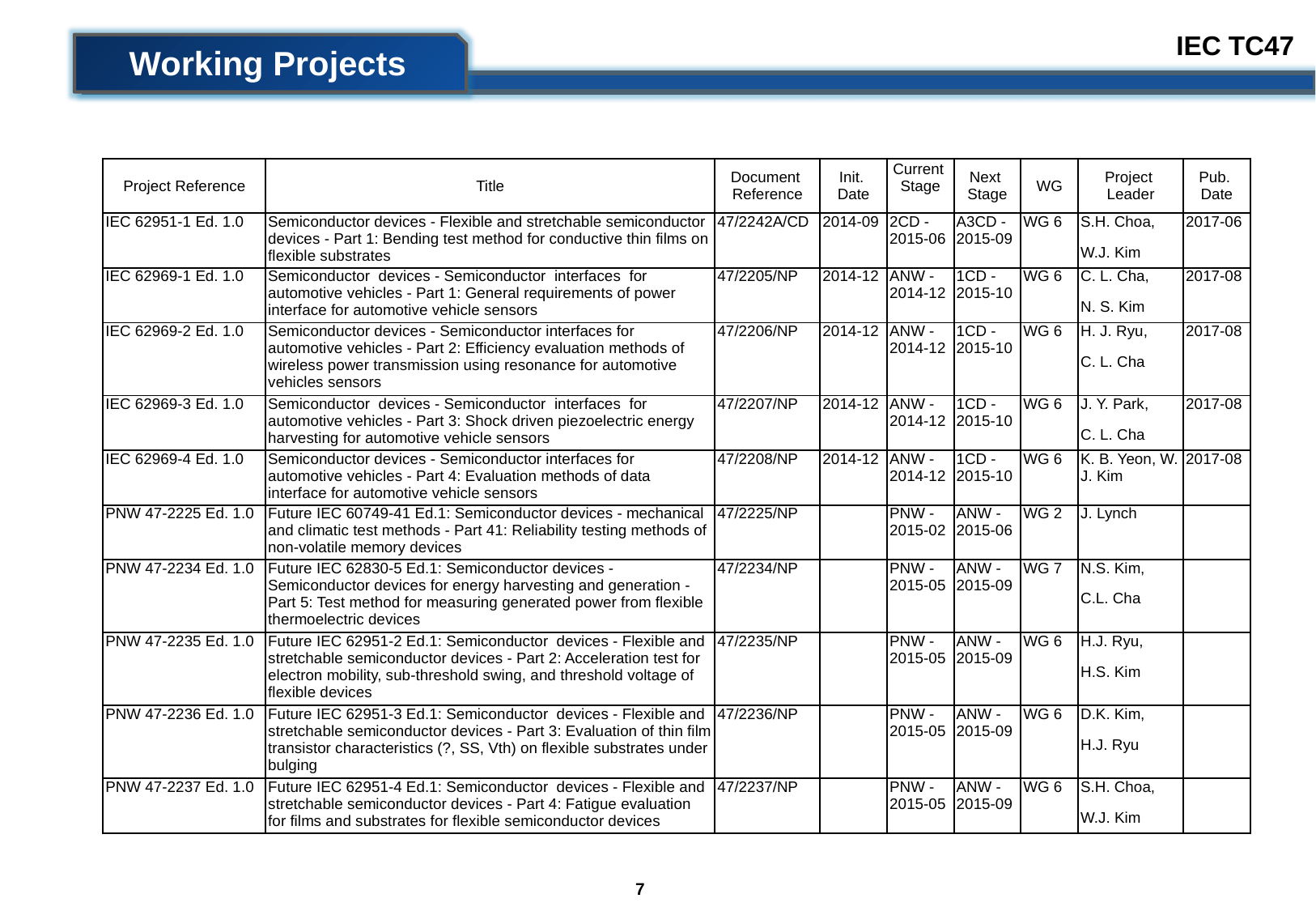

IEC TC47
Working Projects
| Project Reference | Title | Document Reference | Init. Date | Current Stage | Next Stage | WG | Project Leader | Pub. Date |
| --- | --- | --- | --- | --- | --- | --- | --- | --- |
| IEC 62951-1 Ed. 1.0 | Semiconductor devices - Flexible and stretchable semiconductor devices - Part 1: Bending test method for conductive thin films on flexible substrates | 47/2242A/CD | 2014-09 | 2CD - 2015-06 | A3CD - 2015-09 | WG 6 | S.H. Choa, W.J. Kim | 2017-06 |
| IEC 62969-1 Ed. 1.0 | Semiconductor devices - Semiconductor interfaces for automotive vehicles - Part 1: General requirements of power interface for automotive vehicle sensors | 47/2205/NP | 2014-12 | ANW - 2014-12 | 1CD - 2015-10 | WG 6 | C. L. Cha, N. S. Kim | 2017-08 |
| IEC 62969-2 Ed. 1.0 | Semiconductor devices - Semiconductor interfaces for automotive vehicles - Part 2: Efficiency evaluation methods of wireless power transmission using resonance for automotive vehicles sensors | 47/2206/NP | 2014-12 | ANW - 2014-12 | 1CD - 2015-10 | WG 6 | H. J. Ryu, C. L. Cha | 2017-08 |
| IEC 62969-3 Ed. 1.0 | Semiconductor devices - Semiconductor interfaces for automotive vehicles - Part 3: Shock driven piezoelectric energy harvesting for automotive vehicle sensors | 47/2207/NP | 2014-12 | ANW - 2014-12 | 1CD - 2015-10 | WG 6 | J. Y. Park, C. L. Cha | 2017-08 |
| IEC 62969-4 Ed. 1.0 | Semiconductor devices - Semiconductor interfaces for automotive vehicles - Part 4: Evaluation methods of data interface for automotive vehicle sensors | 47/2208/NP | 2014-12 | ANW - 2014-12 | 1CD - 2015-10 | WG 6 | K. B. Yeon, W. J. Kim | 2017-08 |
| PNW 47-2225 Ed. 1.0 | Future IEC 60749-41 Ed.1: Semiconductor devices - mechanical and climatic test methods - Part 41: Reliability testing methods of non-volatile memory devices | 47/2225/NP |  | PNW - 2015-02 | ANW - 2015-06 | WG 2 | J. Lynch |  |
| PNW 47-2234 Ed. 1.0 | Future IEC 62830-5 Ed.1: Semiconductor devices - Semiconductor devices for energy harvesting and generation - Part 5: Test method for measuring generated power from flexible thermoelectric devices | 47/2234/NP |  | PNW - 2015-05 | ANW - 2015-09 | WG 7 | N.S. Kim, C.L. Cha |  |
| PNW 47-2235 Ed. 1.0 | Future IEC 62951-2 Ed.1: Semiconductor devices - Flexible and stretchable semiconductor devices - Part 2: Acceleration test for electron mobility, sub-threshold swing, and threshold voltage of flexible devices | 47/2235/NP |  | PNW - 2015-05 | ANW - 2015-09 | WG 6 | H.J. Ryu, H.S. Kim |  |
| PNW 47-2236 Ed. 1.0 | Future IEC 62951-3 Ed.1: Semiconductor devices - Flexible and stretchable semiconductor devices - Part 3: Evaluation of thin film transistor characteristics (?, SS, Vth) on flexible substrates under bulging | 47/2236/NP |  | PNW - 2015-05 | ANW - 2015-09 | WG 6 | D.K. Kim, H.J. Ryu |  |
| PNW 47-2237 Ed. 1.0 | Future IEC 62951-4 Ed.1: Semiconductor devices - Flexible and stretchable semiconductor devices - Part 4: Fatigue evaluation for films and substrates for flexible semiconductor devices | 47/2237/NP |  | PNW - 2015-05 | ANW - 2015-09 | WG 6 | S.H. Choa, W.J. Kim |  |